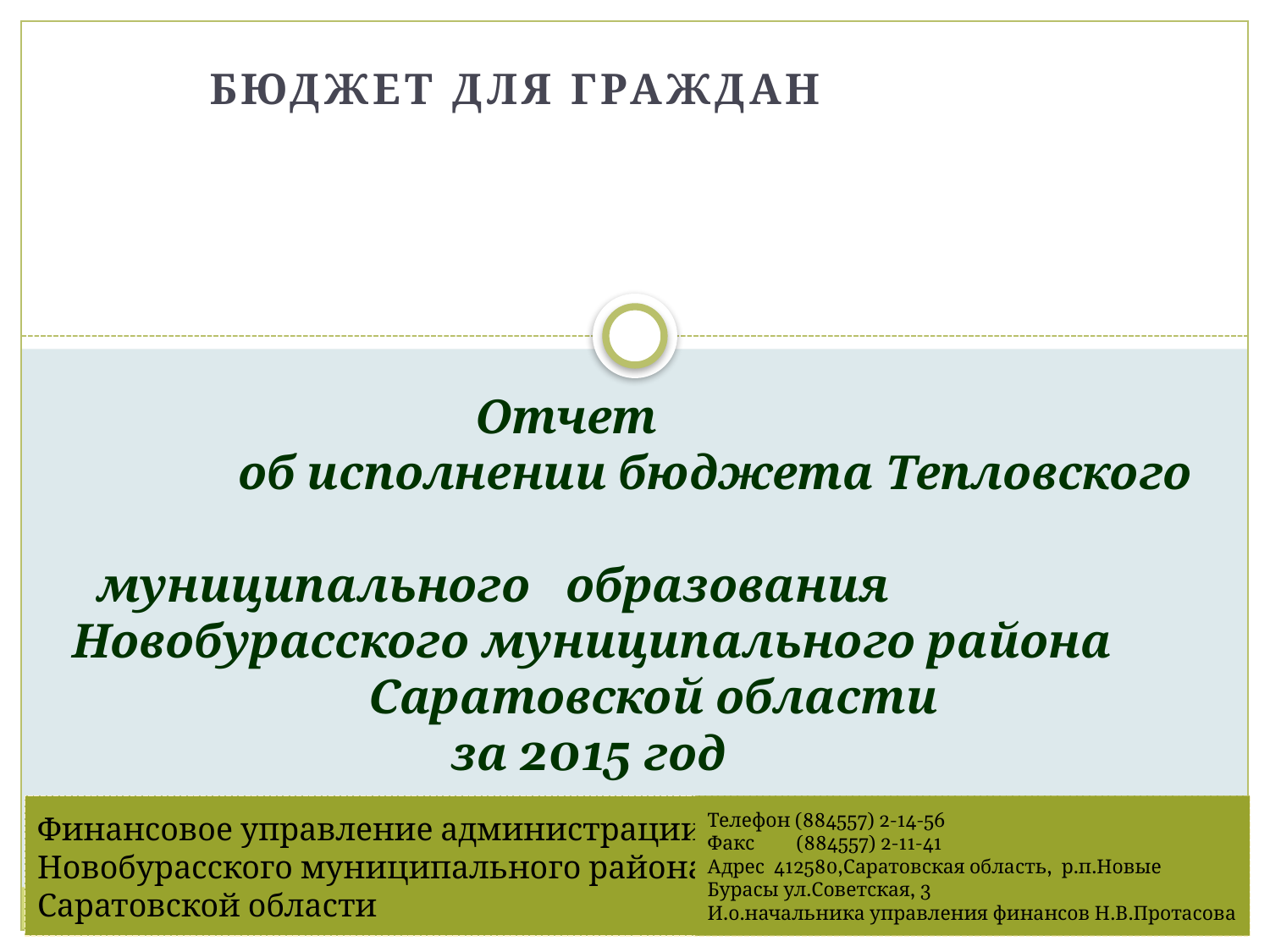

Бюджет для граждан
# Отчет                                                            об исполнении бюджета Тепловского муниципального   образования Новобурасского муниципального района Саратовской области за 2015 год
Финансовое управление администрации
Новобурасского муниципального района
Саратовской области
Телефон (884557) 2-14-56
Факс         (884557) 2-11-41
Адрес  412580,Саратовская область,  р.п.Новые Бурасы ул.Советская, 3
И.о.начальника управления финансов Н.В.Протасова